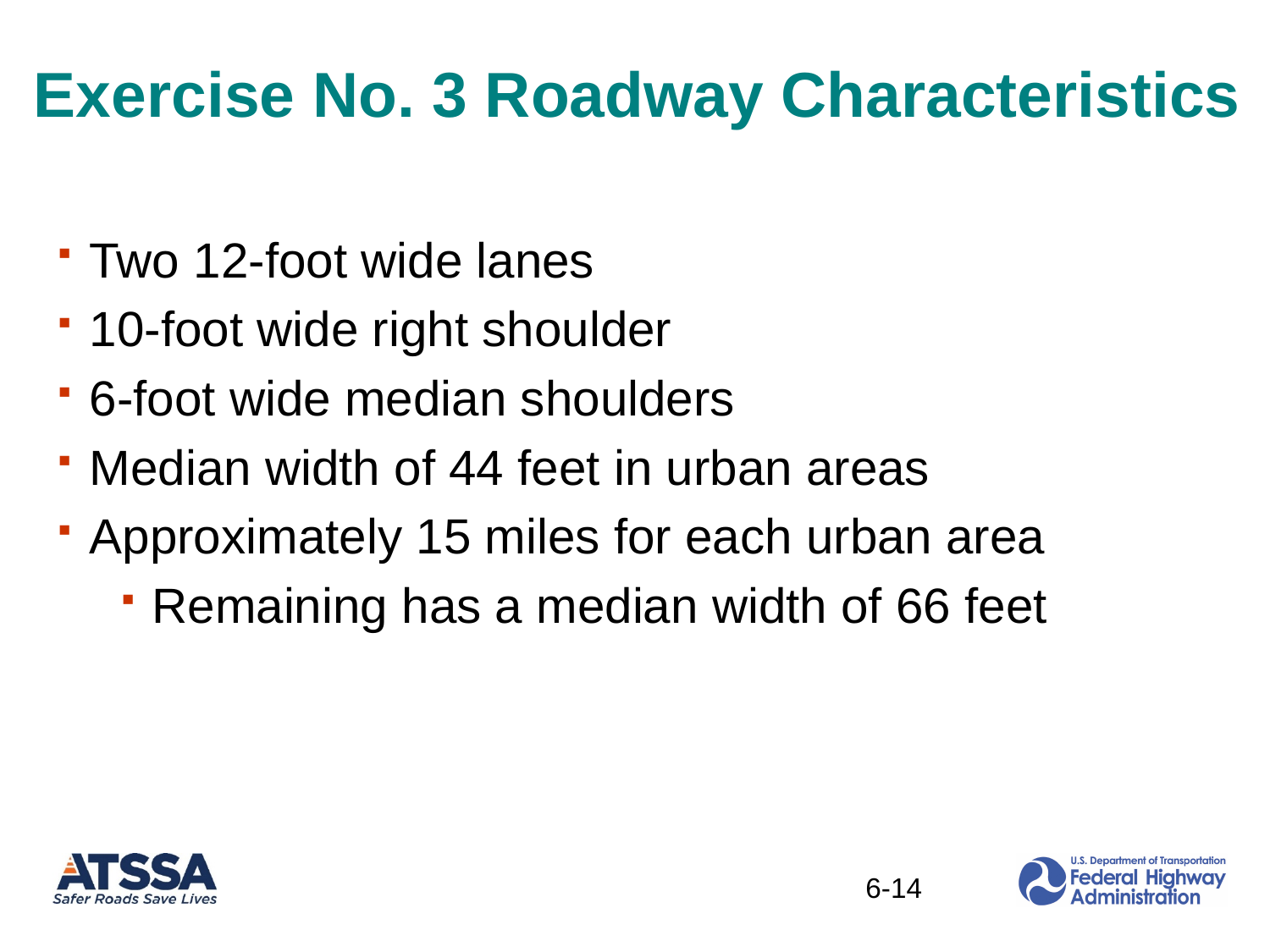

# Exercise No. 3 Roadway Characteristics

Two 12-foot wide lanes
10-foot wide right shoulder
6-foot wide median shoulders
Median width of 44 feet in urban areas
Approximately 15 miles for each urban area
Remaining has a median width of 66 feet